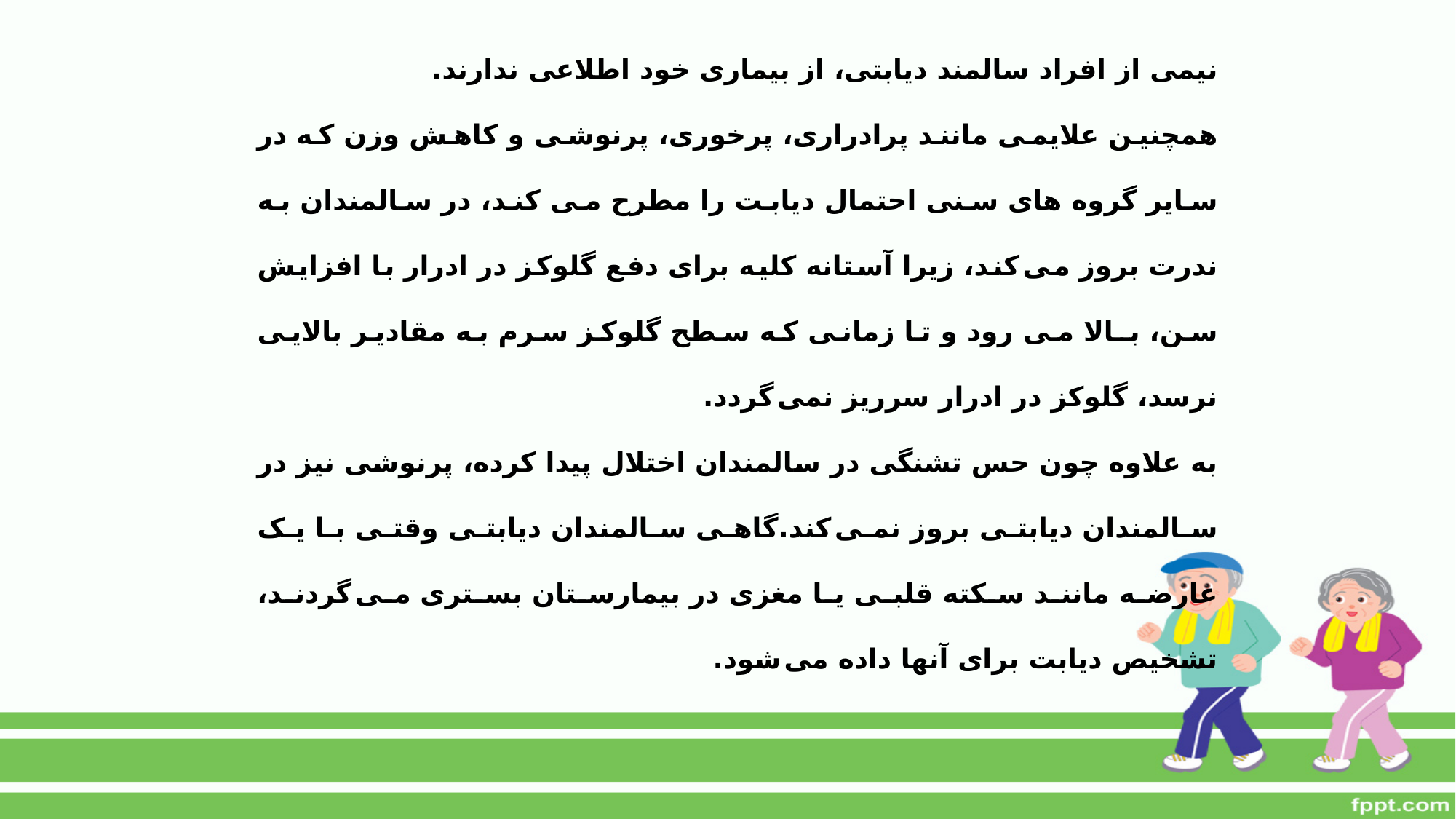

نیمی از افراد سالمند دیابتی، از بیماری خود اطلاعی ندارند.
همچنین علایمی مانند پرادراری، پرخوری، پرنوشی و کاهش وزن که در سایر گروه های سنی احتمال دیابت را مطرح می کند، در سالمندان به ندرت بروز می کند، زیرا آستانه کلیه برای دفع گلوکز در ادرار با افزایش سن، بـالا می رود و تا زمانی که سطح گلوکز سرم به مقادیر بالایی نرسد، گلوکز در ادرار سرریز نمی گردد.
به علاوه چون حس تشنگی در سالمندان اختلال پیدا کرده، پرنوشی نیز در سالمندان دیابتی بروز نمی کند.گاهی سالمندان دیابتی وقتی با یک عارضه مانند سکته قلبی یا مغزی در بیمارستان بستری می گردند، تشخیص دیابت برای آنها داده می شود.